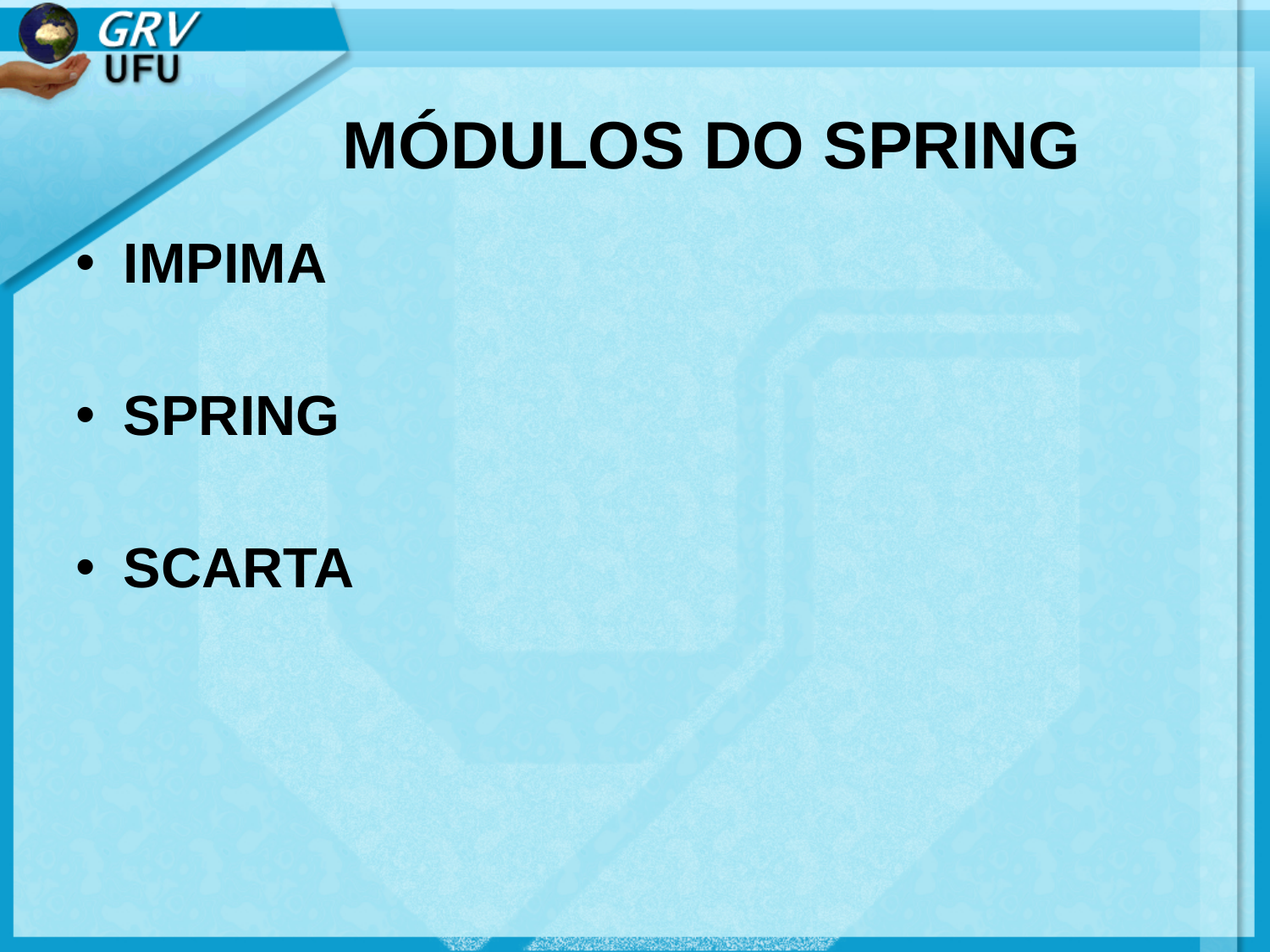

# MÓDULOS DO SPRING
IMPIMA

SPRING

SCARTA